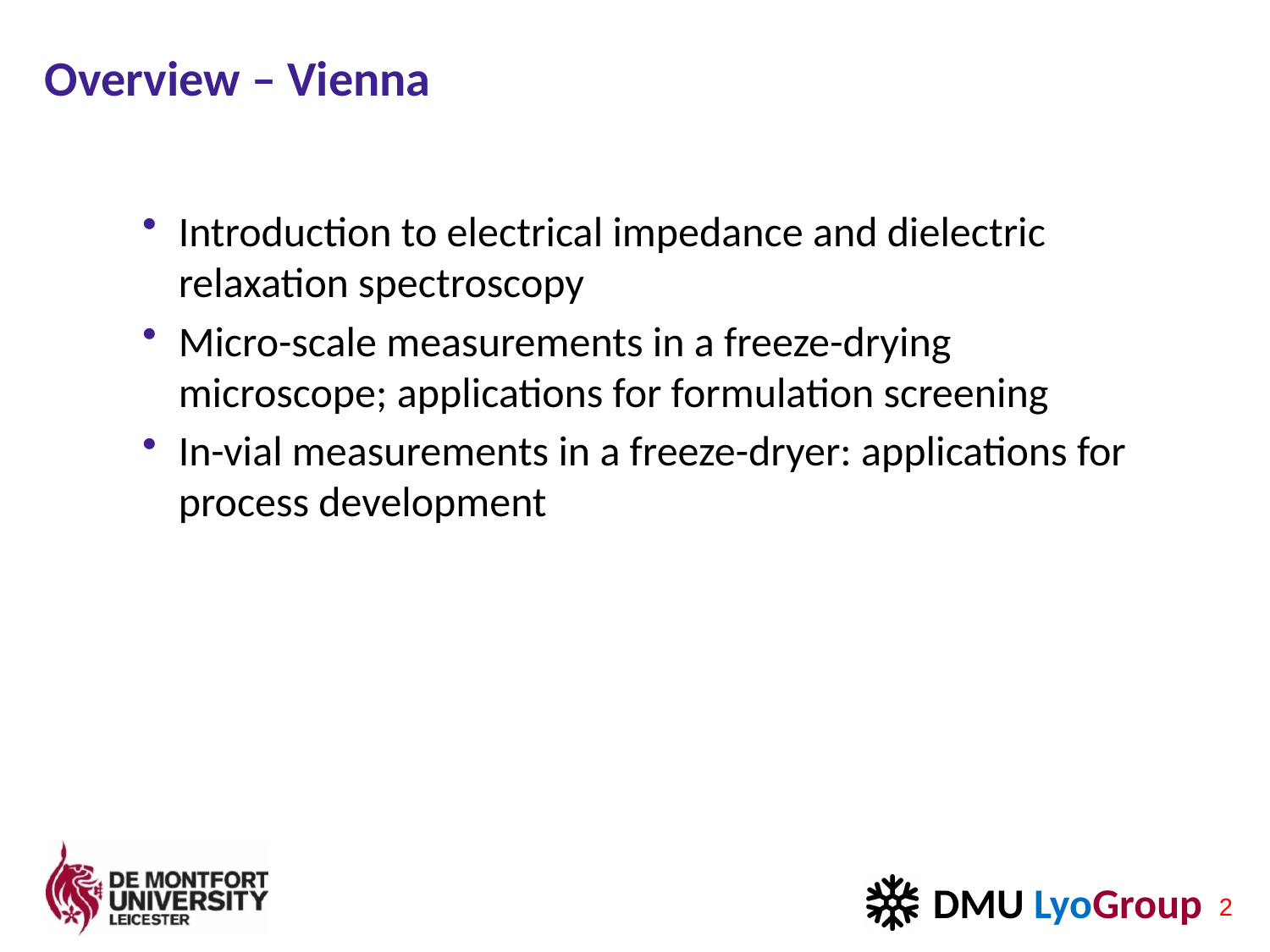

# Overview – Vienna
Introduction to electrical impedance and dielectric relaxation spectroscopy
Micro-scale measurements in a freeze-drying microscope; applications for formulation screening
In-vial measurements in a freeze-dryer: applications for process development